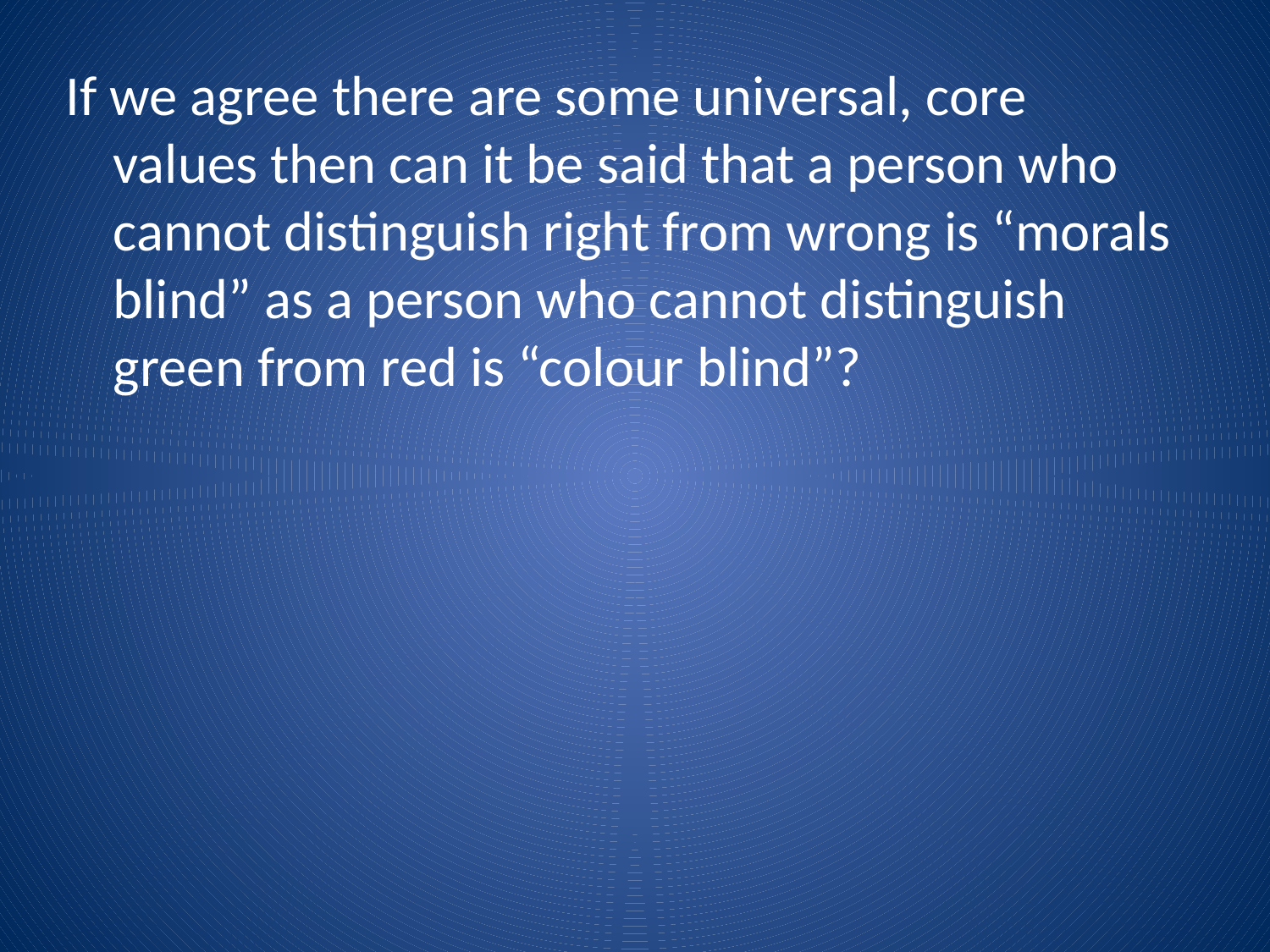

If we agree there are some universal, core values then can it be said that a person who cannot distinguish right from wrong is “morals blind” as a person who cannot distinguish green from red is “colour blind”?